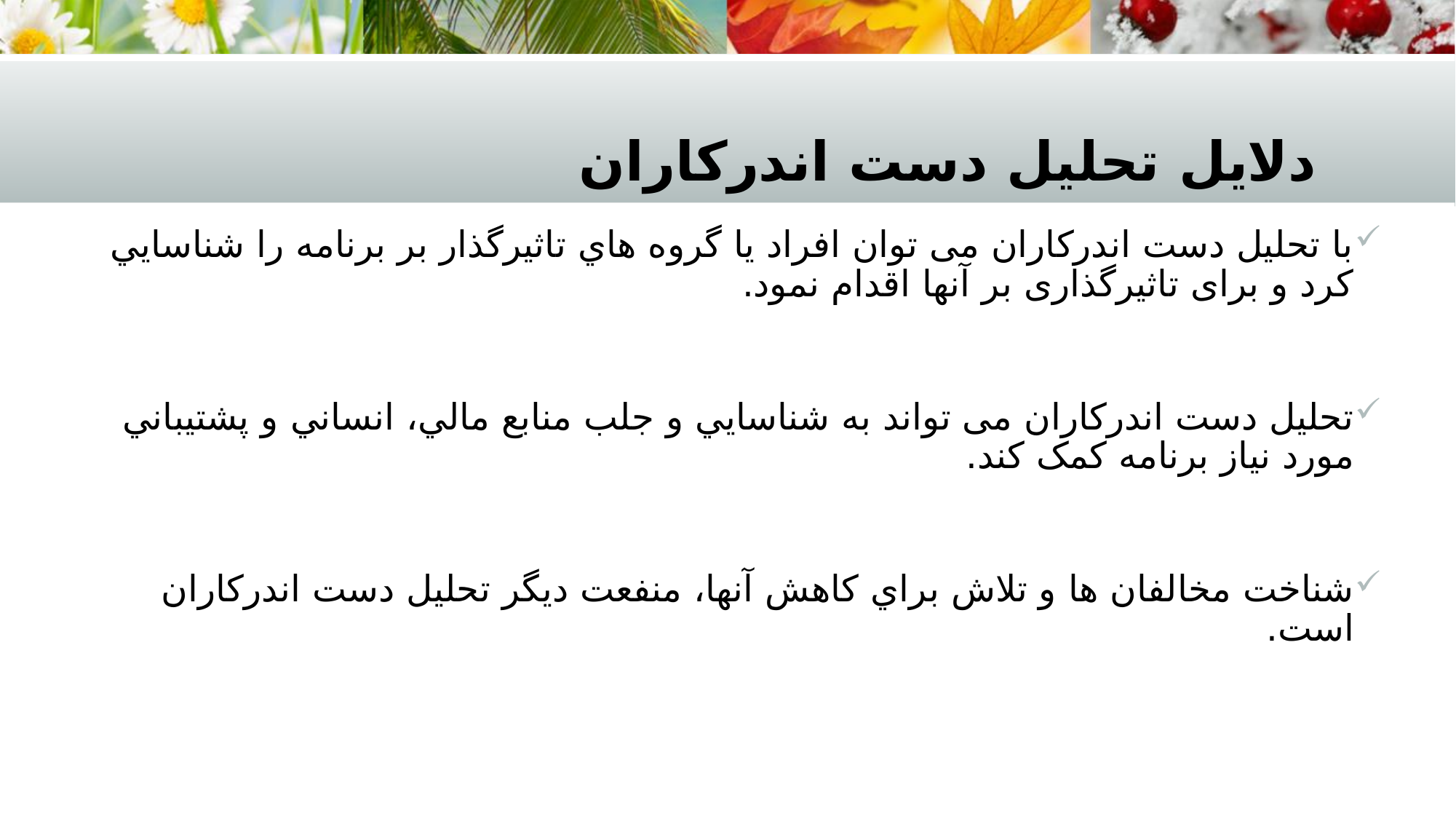

# دلايل تحليل دست اندرکاران
با تحليل دست اندرکاران می توان افراد يا گروه هاي تاثيرگذار بر برنامه را شناسايي کرد و برای تاثيرگذاری بر آنها اقدام نمود.

تحليل دست اندرکاران می تواند به شناسايي و جلب منابع مالي، انساني و پشتيباني مورد نياز برنامه کمک کند.

شناخت مخالفان ها و تلاش براي کاهش آنها، منفعت ديگر تحليل دست اندرکاران است.